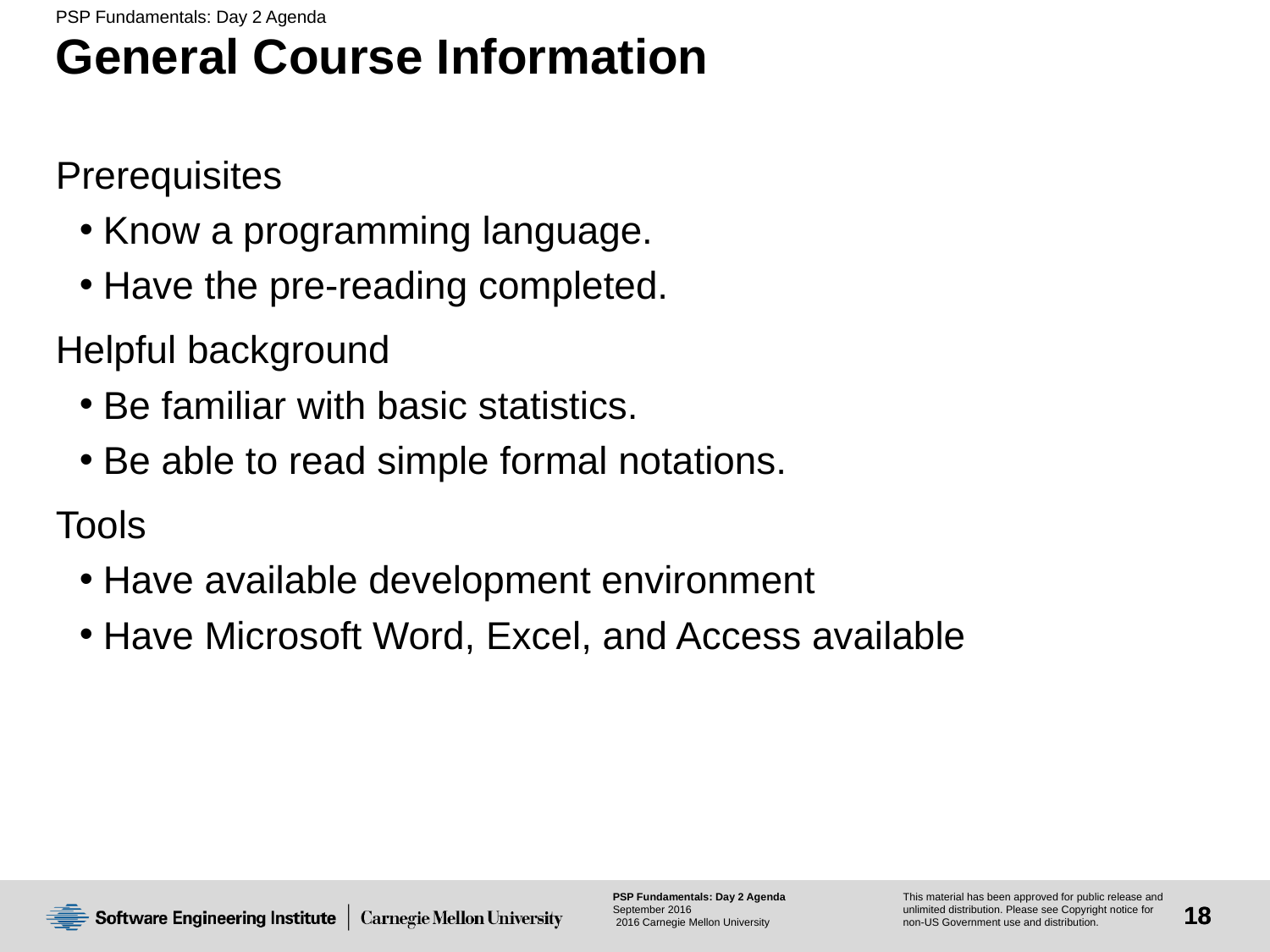

# General Course Information
Prerequisites
Know a programming language.
Have the pre-reading completed.
Helpful background
Be familiar with basic statistics.
Be able to read simple formal notations.
Tools
Have available development environment
Have Microsoft Word, Excel, and Access available